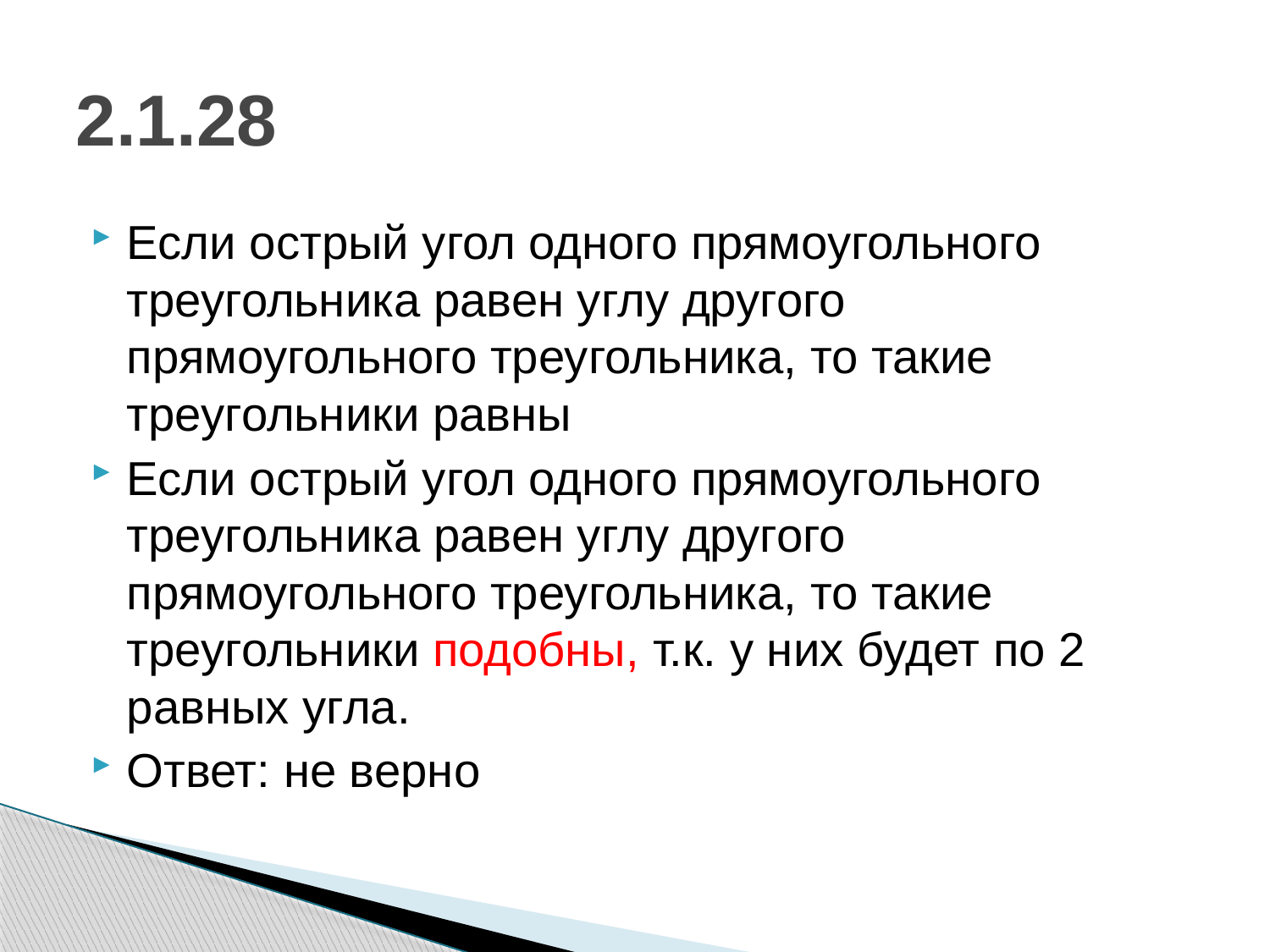

# 2.1.28
Если острый угол одного прямоугольного треугольника равен углу другого прямоугольного треугольника, то такие треугольники равны
Если острый угол одного прямоугольного треугольника равен углу другого прямоугольного треугольника, то такие треугольники подобны, т.к. у них будет по 2 равных угла.
Ответ: не верно